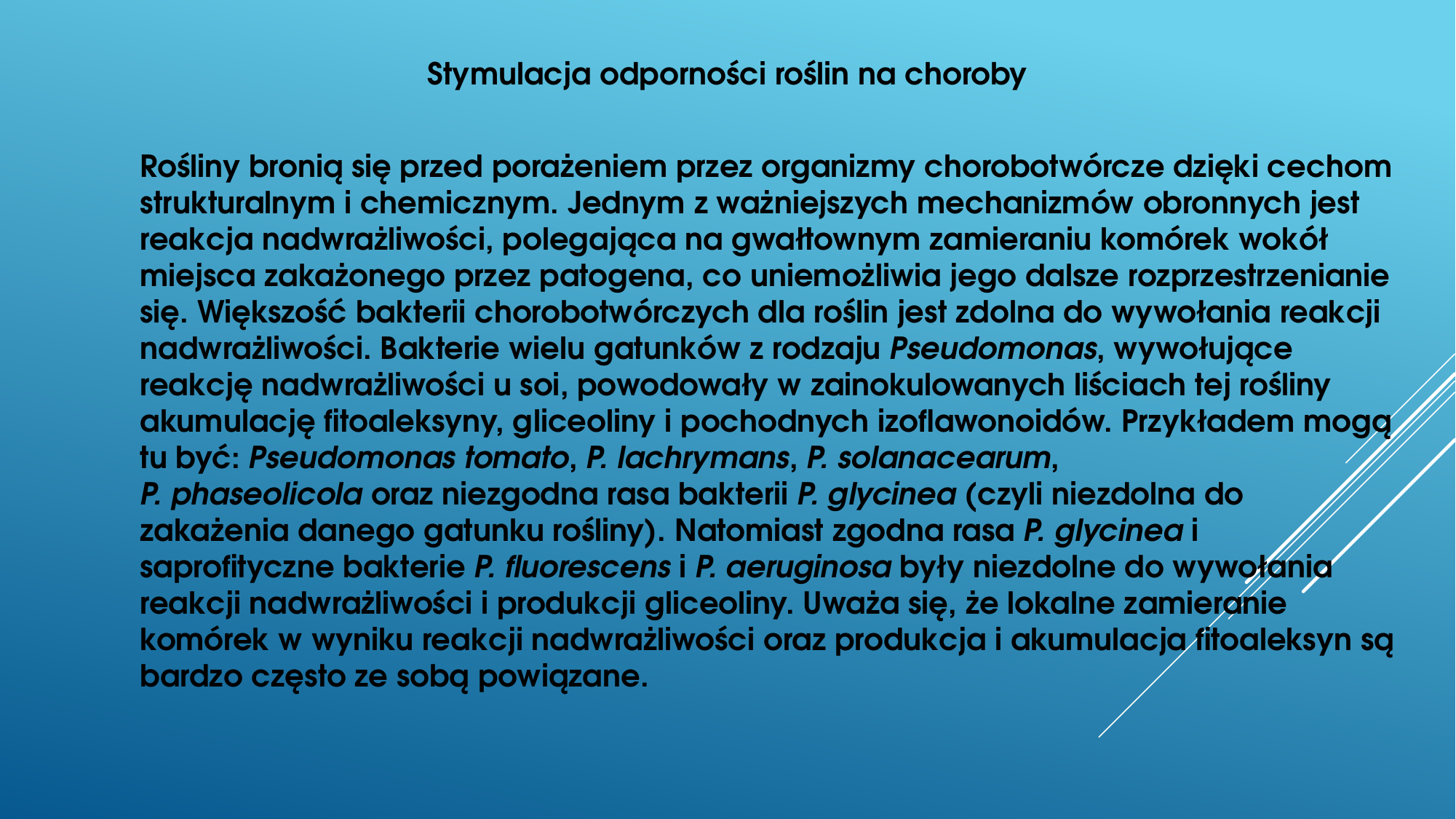

Stymulacja odporności roślin na choroby
Rośliny bronią się przed porażeniem przez organizmy chorobotwórcze dzięki cechom strukturalnym i chemicznym. Jednym z ważniejszych mechanizmów obronnych jest reakcja nadwrażliwości, polegająca na gwałtownym zamieraniu komórek wokół miejsca zakażonego przez patogena, co uniemożliwia jego dalsze rozprzestrzenianie się. Większość bakterii chorobotwórczych dla roślin jest zdolna do wywołania reakcji nadwrażliwości. Bakterie wielu gatunków z rodzaju Pseudomonas, wywołujące reakcję nadwrażliwości u soi, powodowały w zainokulowanych liściach tej rośliny akumulację fitoaleksyny, gliceoliny i pochodnych izoflawonoidów. Przykładem mogą tu być: Pseudomonas tomato, P. lachrymans, P. solanacearum,
P. phaseolicola oraz niezgodna rasa bakterii P. glycinea (czyli niezdolna do zakażenia danego gatunku rośliny). Natomiast zgodna rasa P. glycinea i saprofityczne bakterie P. fluorescens i P. aeruginosa były niezdolne do wywołania reakcji nadwrażliwości i produkcji gliceoliny. Uważa się, że lokalne zamieranie komórek w wyniku reakcji nadwrażliwości oraz produkcja i akumulacja fitoaleksyn są bardzo często ze sobą powiązane.